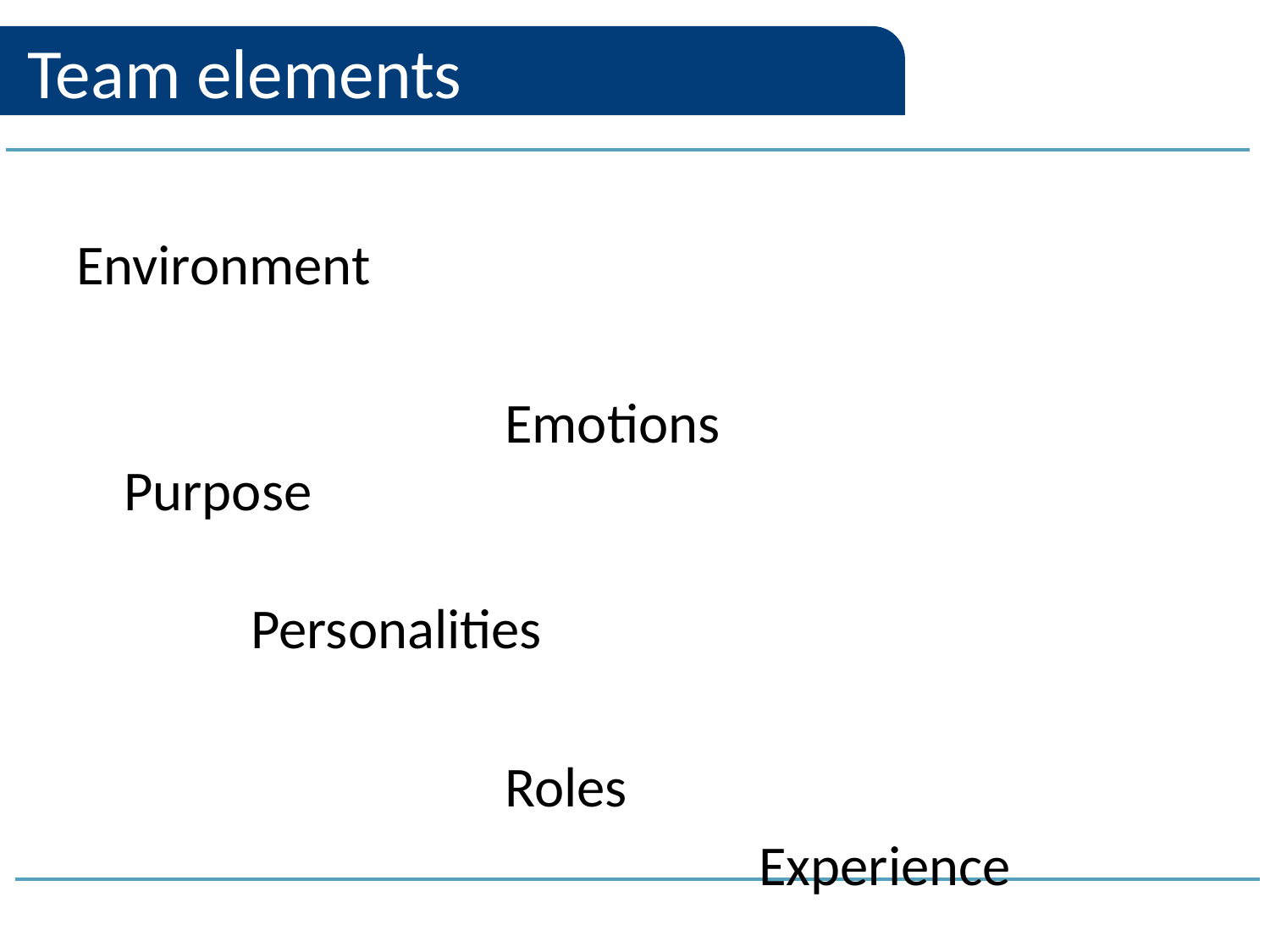

# Team elements
Environment

				Emotions			Purpose

		Personalities

				Roles
						Experience